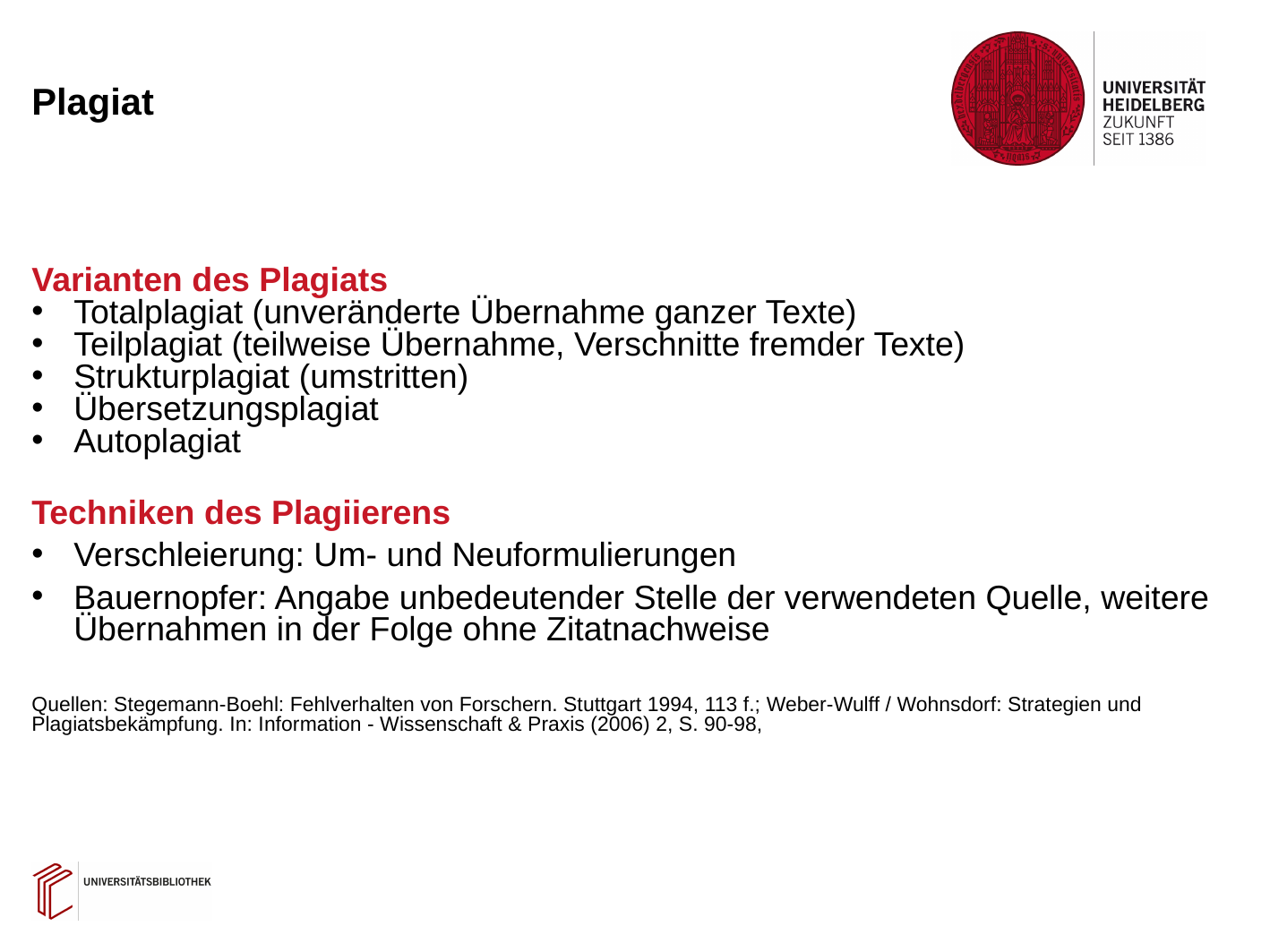

# Plagiat
Varianten des Plagiats
Totalplagiat (unveränderte Übernahme ganzer Texte)
Teilplagiat (teilweise Übernahme, Verschnitte fremder Texte)
Strukturplagiat (umstritten)
Übersetzungsplagiat
Autoplagiat

Techniken des Plagiierens
Verschleierung: Um- und Neuformulierungen
Bauernopfer: Angabe unbedeutender Stelle der verwendeten Quelle, weitere Übernahmen in der Folge ohne Zitatnachweise

Quellen: Stegemann-Boehl: Fehlverhalten von Forschern. Stuttgart 1994, 113 f.; Weber-Wulff / Wohnsdorf: Strategien und Plagiatsbekämpfung. In: Information - Wissenschaft & Praxis (2006) 2, S. 90-98,

12